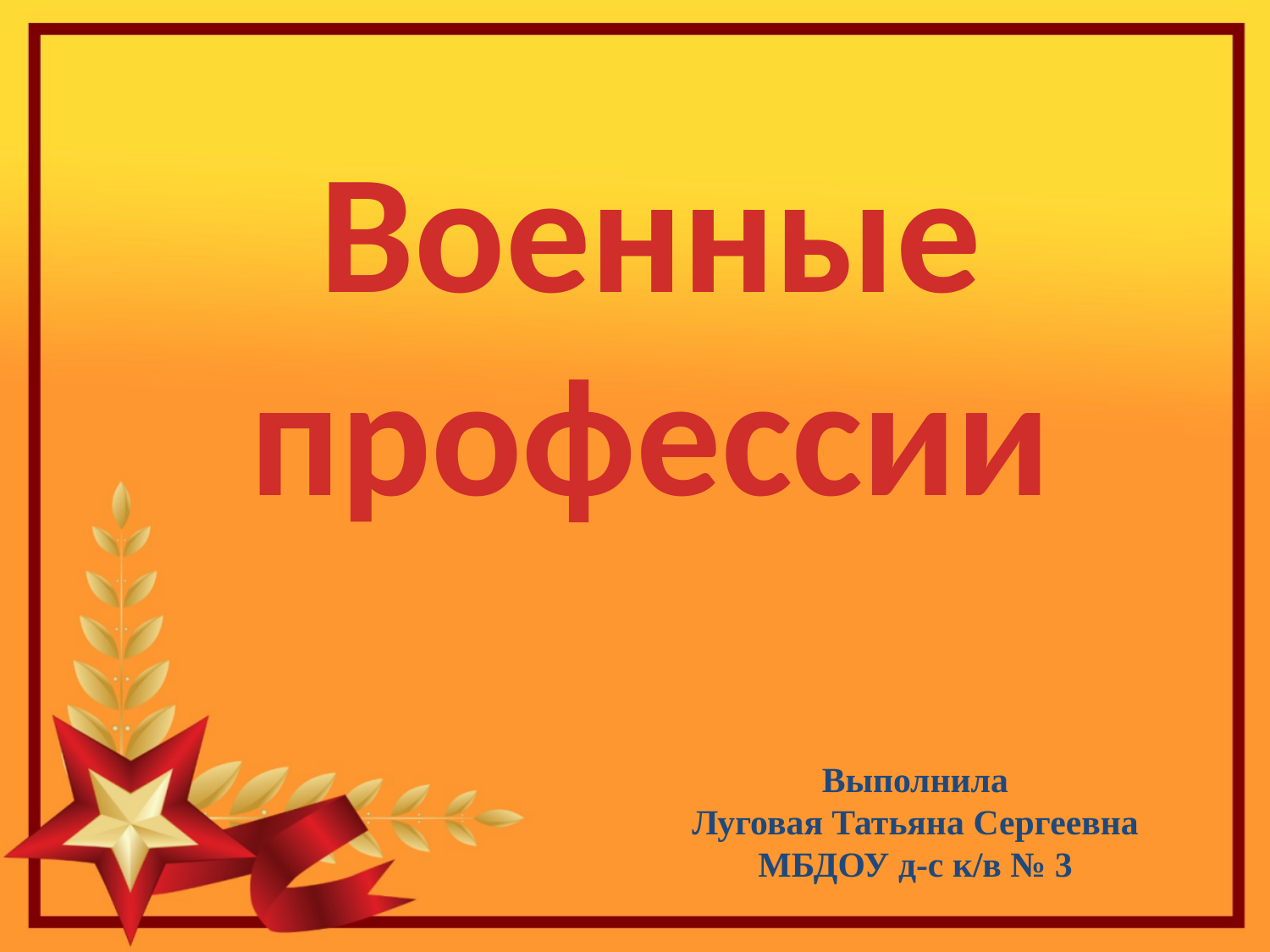

Военные профессии
Выполнила
Луговая Татьяна Сергеевна
МБДОУ д-с к/в № 3